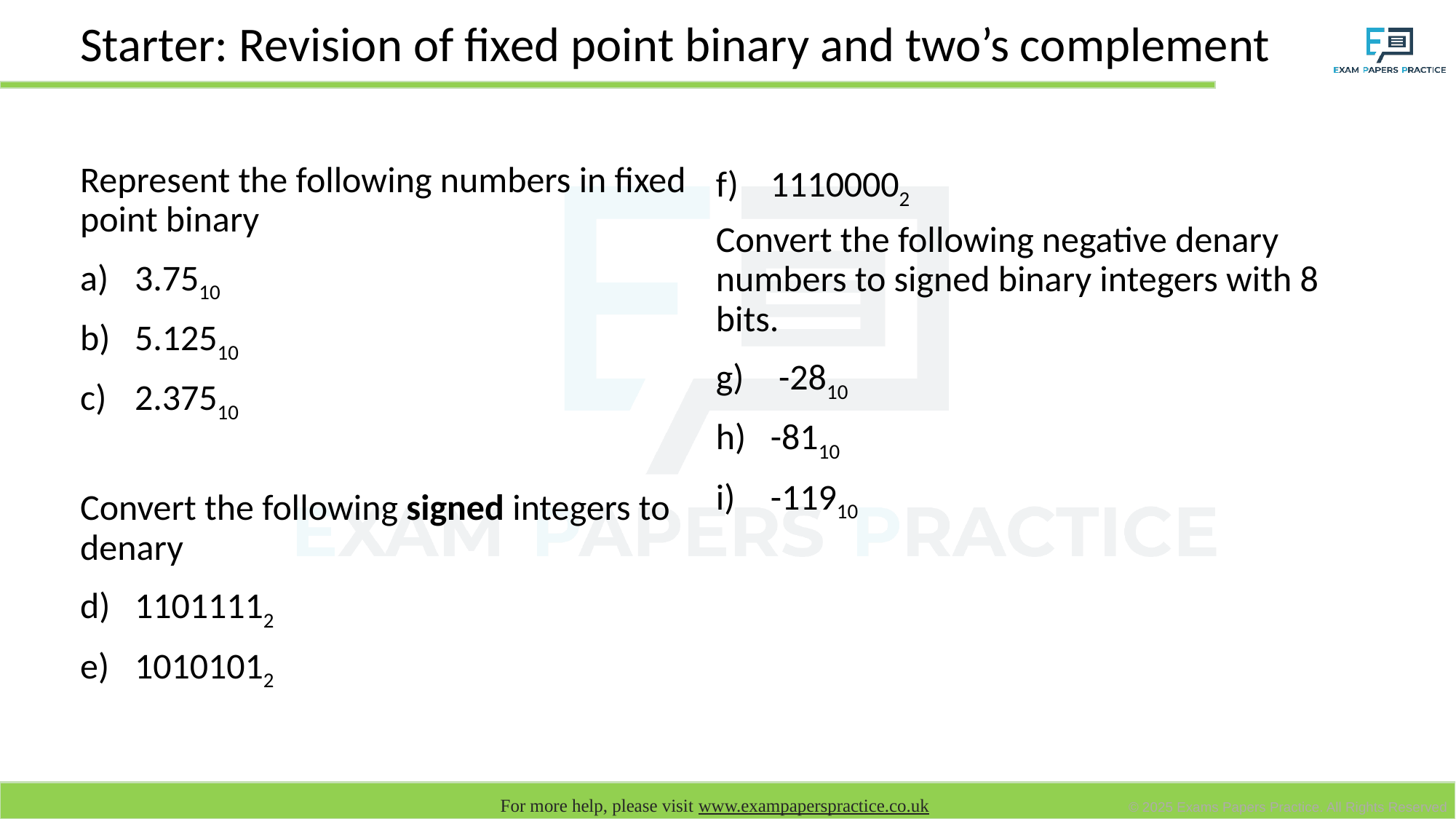

# Starter: Revision of fixed point binary and two’s complement
Represent the following numbers in fixed point binary
3.7510
5.12510
2.37510

Convert the following signed integers to denary
11011112
10101012
11100002
Convert the following negative denary numbers to signed binary integers with 8 bits.
 -2810
-8110
-11910